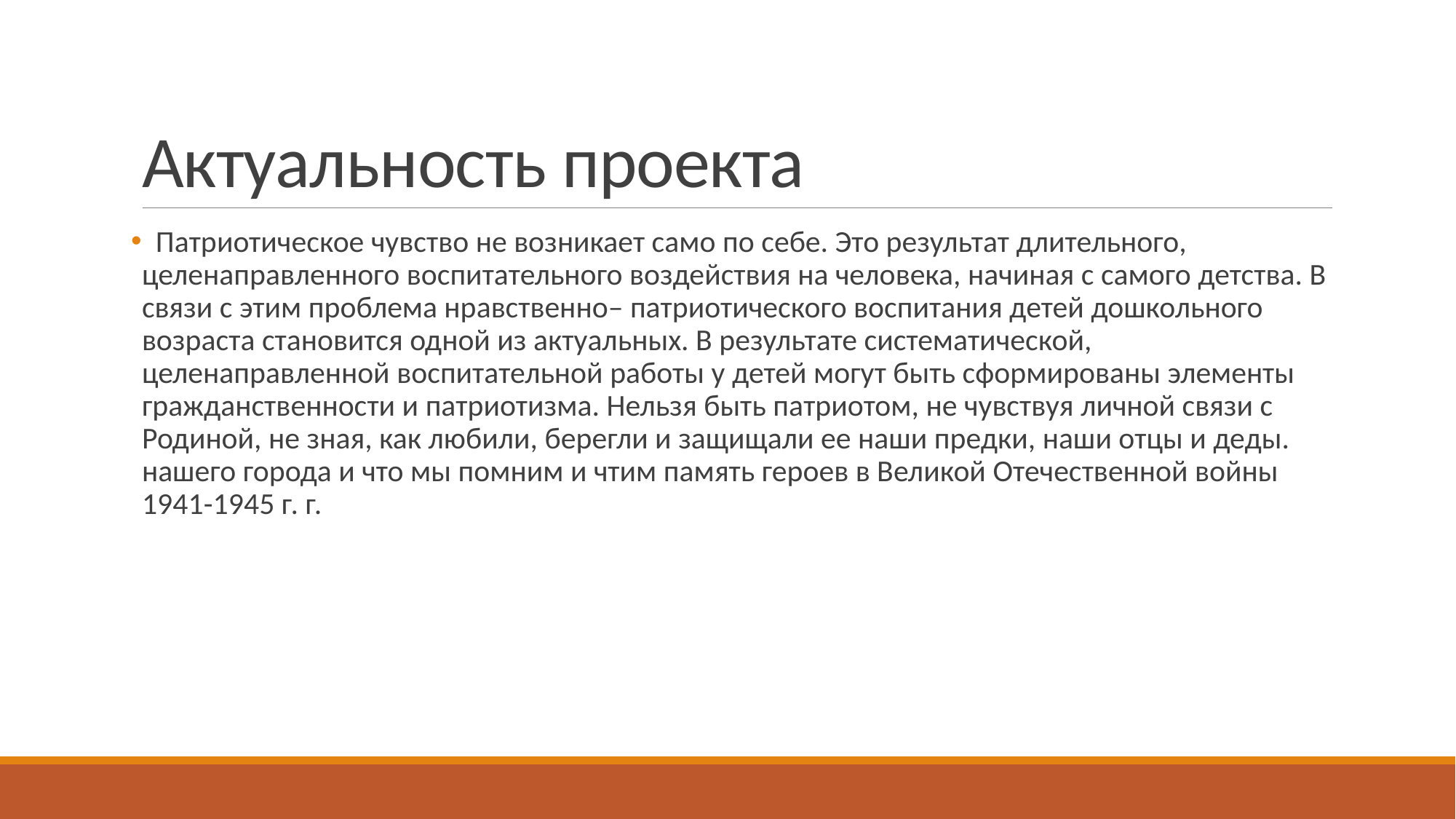

# Актуальность проекта
  Патриотическое чувство не возникает само по себе. Это результат длительного, целенаправленного воспитательного воздействия на человека, начиная с самого детства. В связи с этим проблема нравственно– патриотического воспитания детей дошкольного возраста становится одной из актуальных. В результате систематической, целенаправленной воспитательной работы у детей могут быть сформированы элементы гражданственности и патриотизма. Нельзя быть патриотом, не чувствуя личной связи с Родиной, не зная, как любили, берегли и защищали ее наши предки, наши отцы и деды. нашего города и что мы помним и чтим память героев в Великой Отечественной войны 1941-1945 г. г.